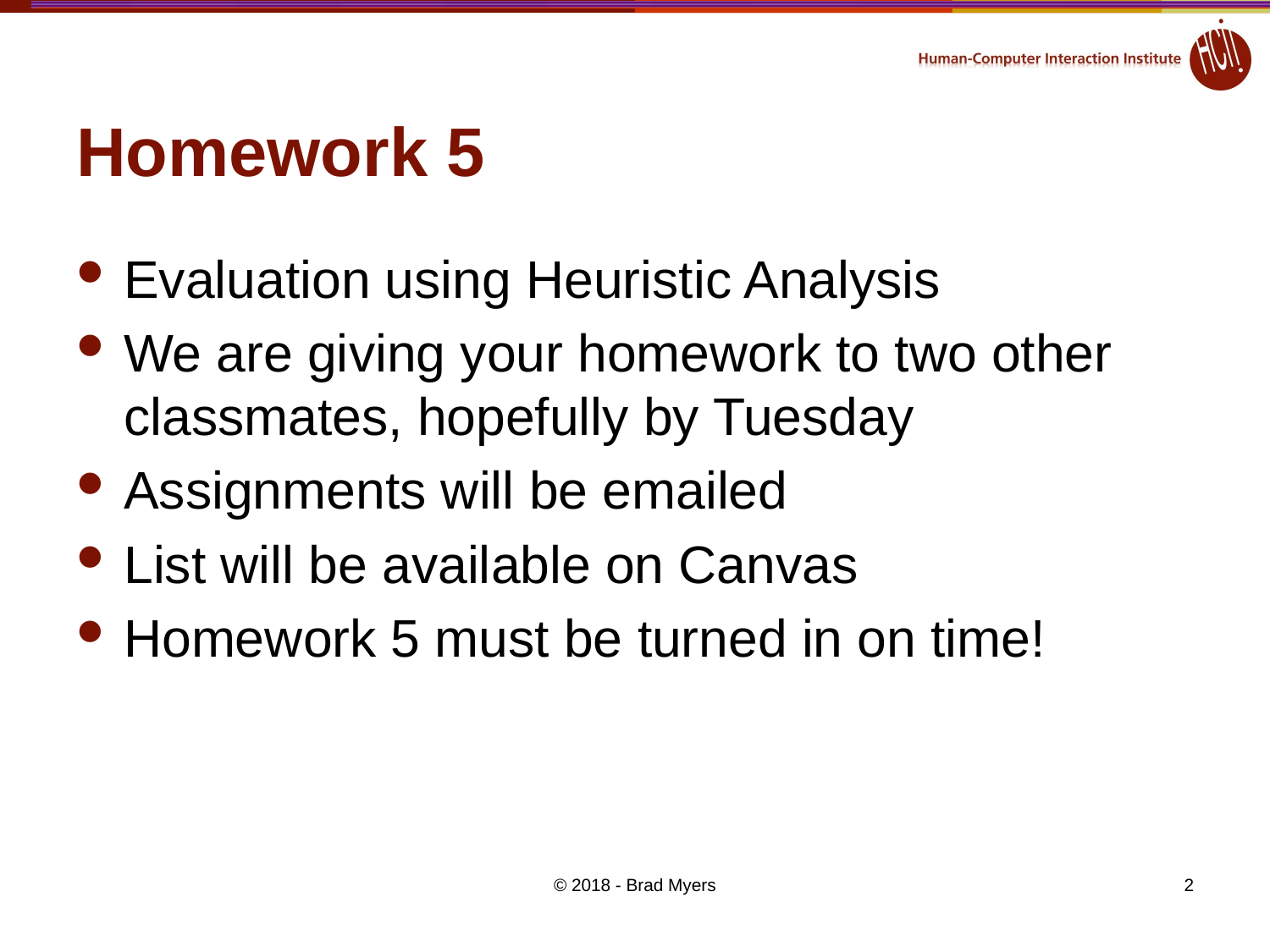

# Homework 5
Evaluation using Heuristic Analysis
We are giving your homework to two other classmates, hopefully by Tuesday
Assignments will be emailed
List will be available on Canvas
Homework 5 must be turned in on time!
© 2018 - Brad Myers
2